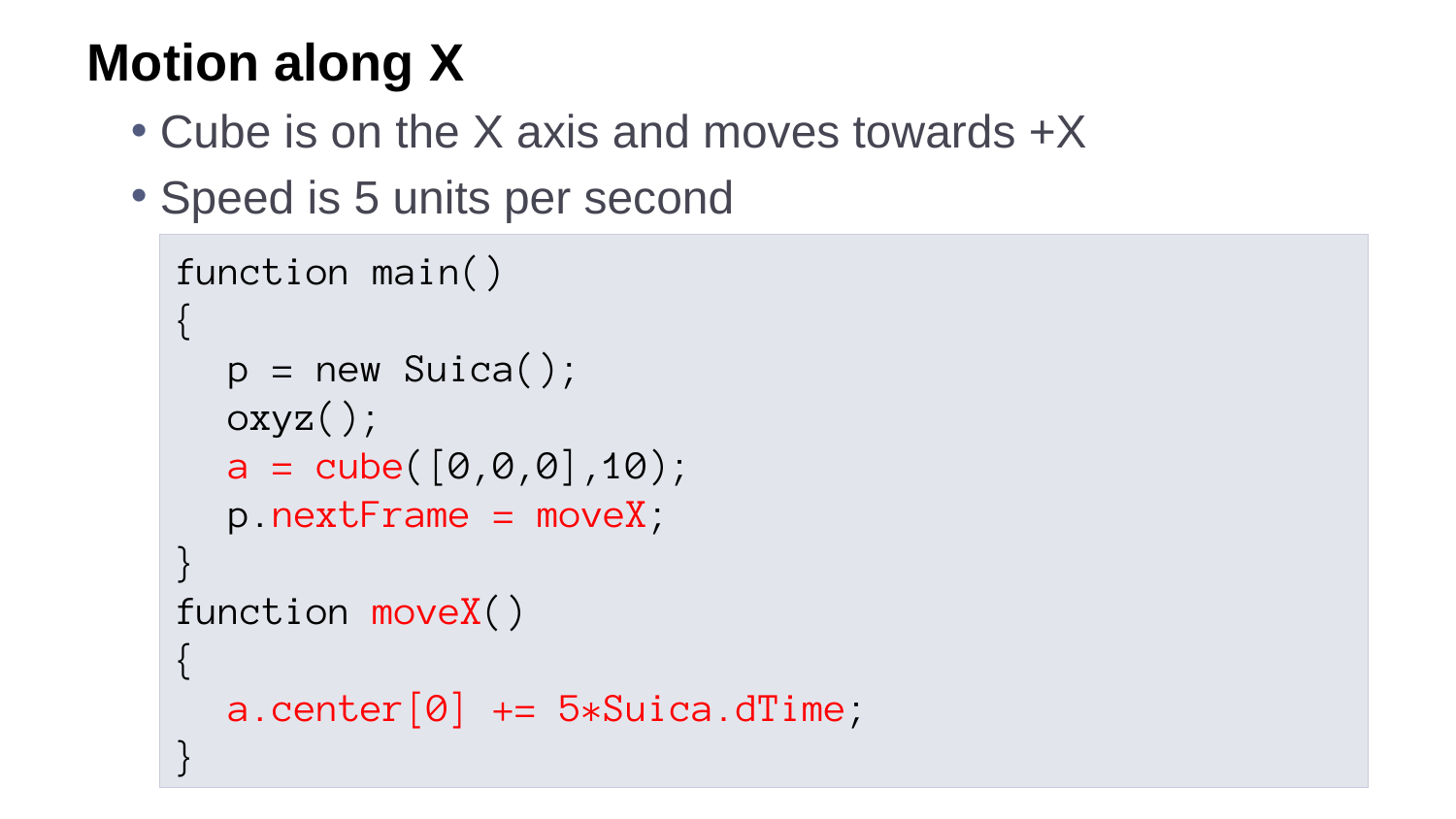

Motion along X
Cube is on the X axis and moves towards +X
Speed is 5 units per second
function main()
{
	p = new Suica();
	oxyz();
	a = cube([0,0,0],10);
	p.nextFrame = moveX;
}
function moveX()
{
	a.center[0] += 5*Suica.dTime;
}